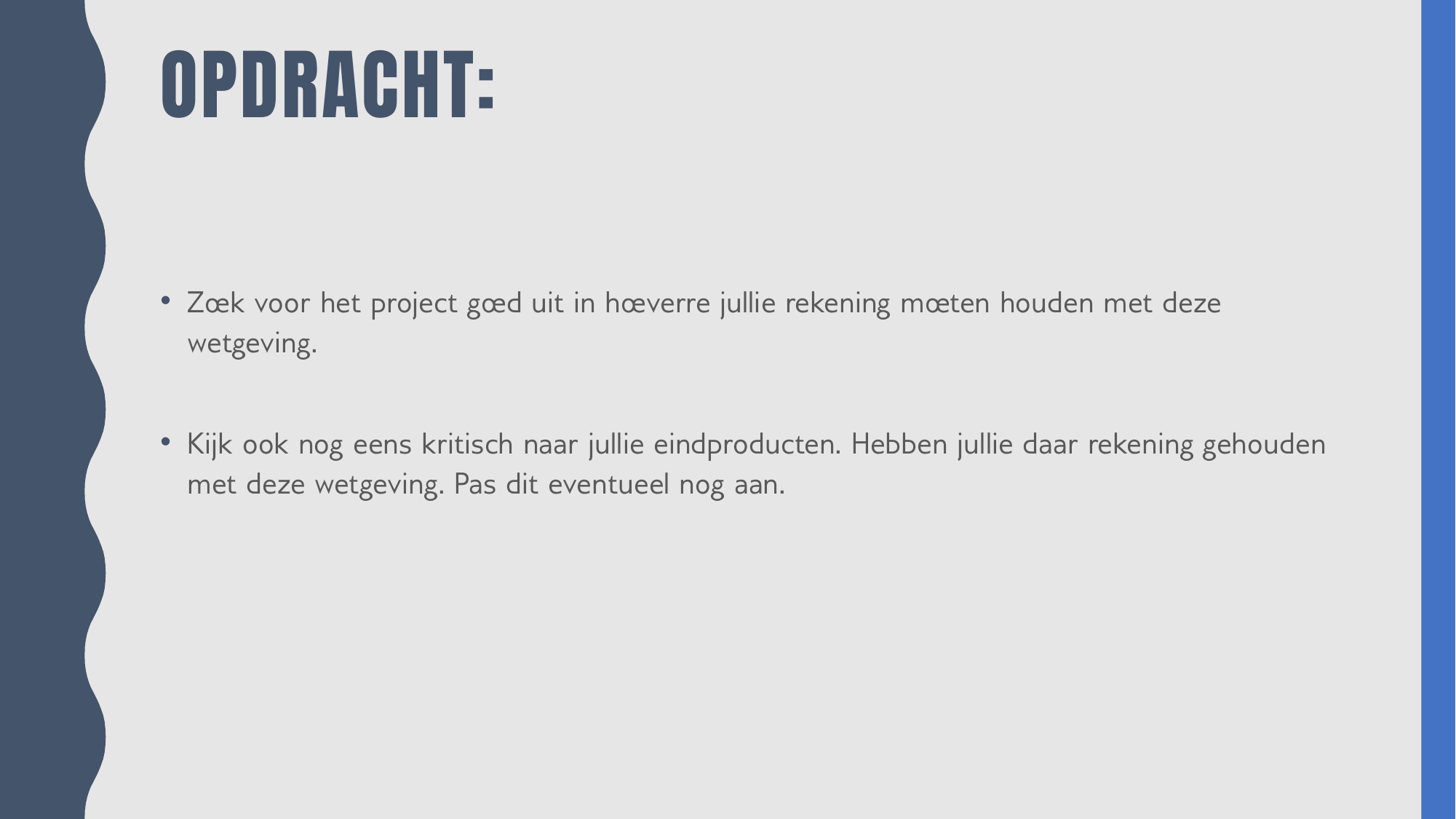

# Opdracht:
Zoek voor het project goed uit in hoeverre jullie rekening moeten houden met deze wetgeving.

Kijk ook nog eens kritisch naar jullie eindproducten. Hebben jullie daar rekening gehouden met deze wetgeving. Pas dit eventueel nog aan.